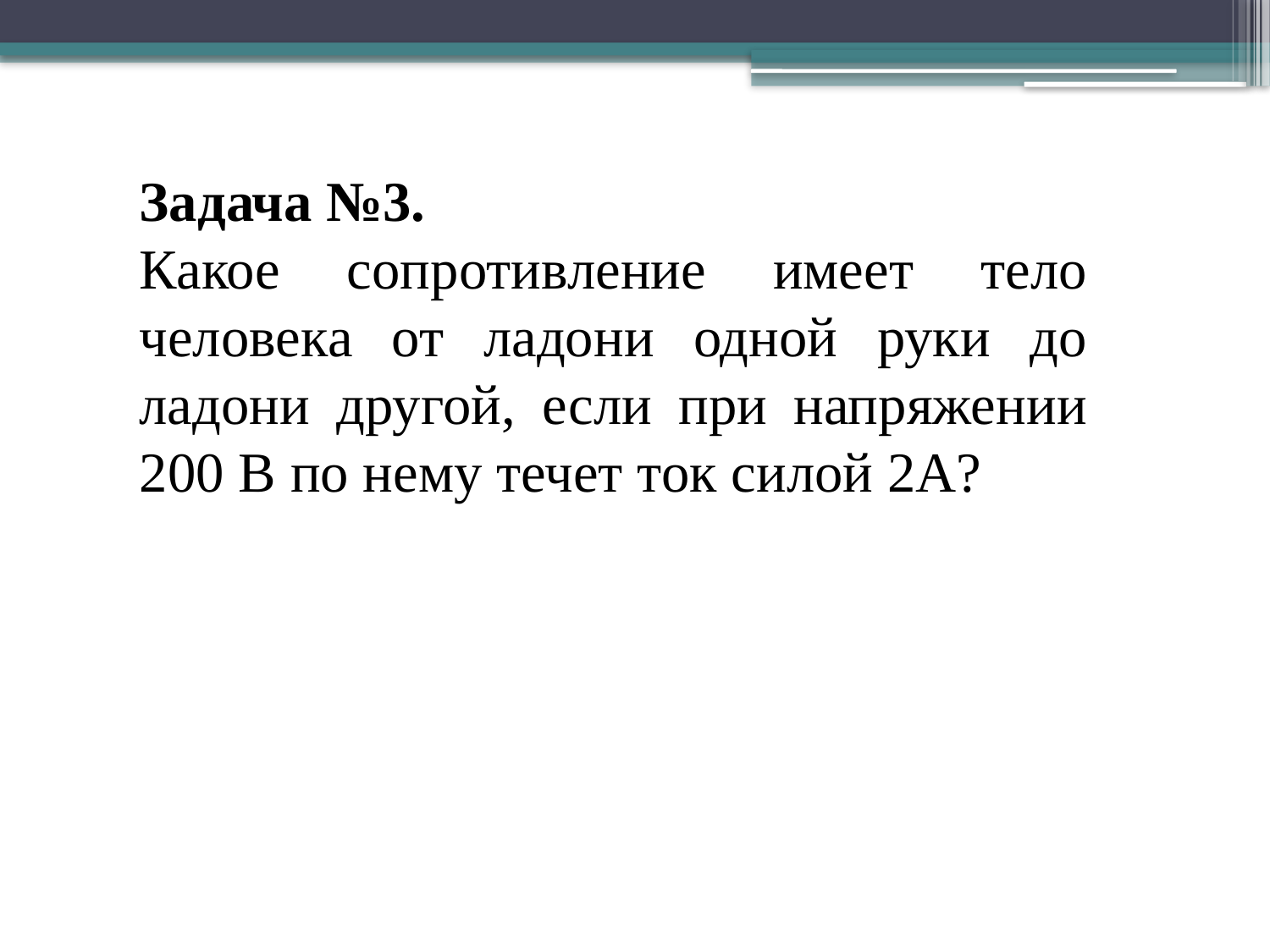

Задача №3.
Какое сопротивление имеет тело человека от ладони одной руки до ладони другой, если при напряжении 200 В по нему течет ток силой 2А?